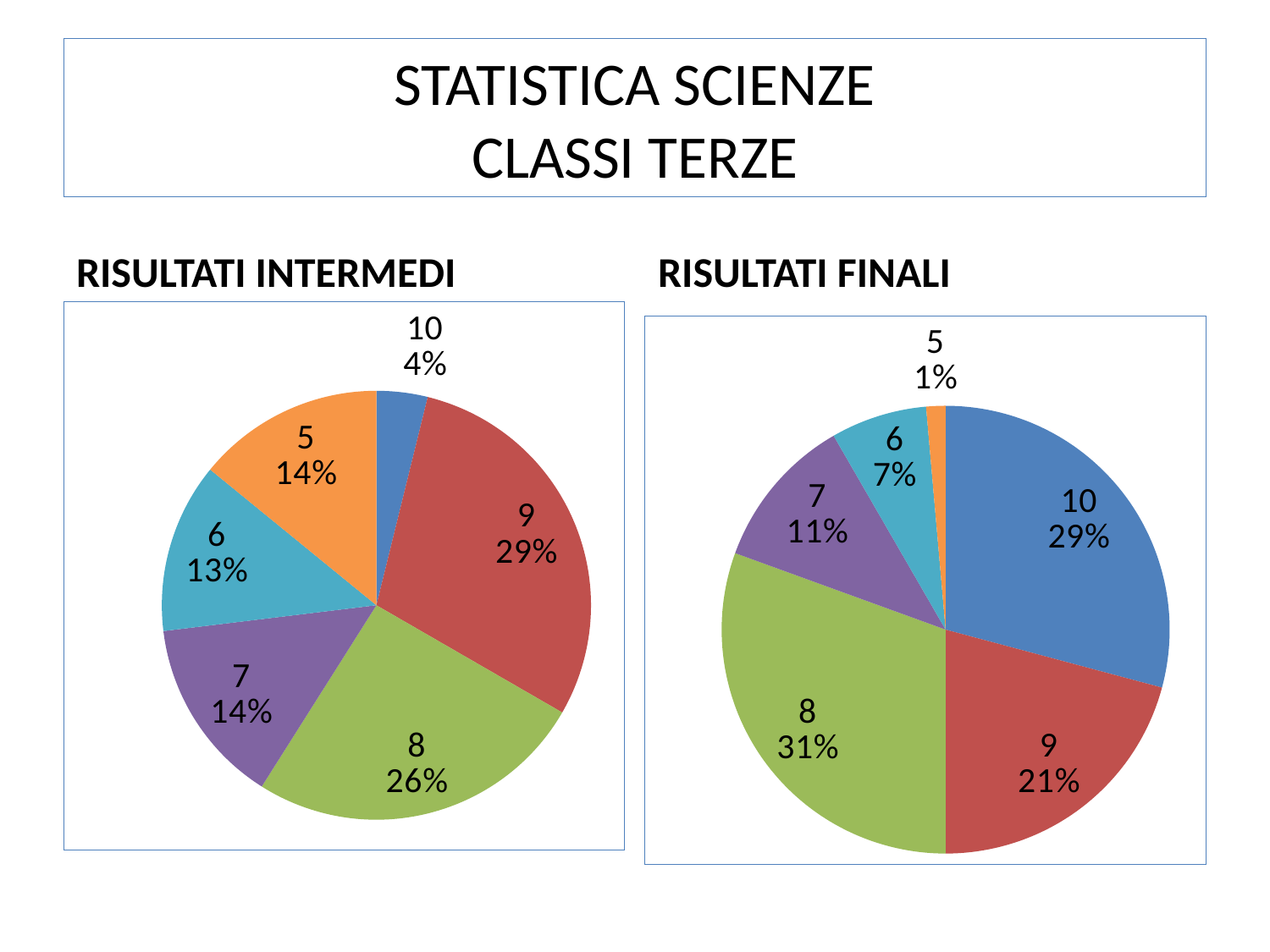

# STATISTICA SCIENZE CLASSI TERZE
RISULTATI INTERMEDI
RISULTATI FINALI

### Chart

| Category | Cterze |
|---|---|
| 10 | 3.0 |
| 9 | 23.0 |
| 8 | 20.0 |
| 7 | 11.0 |
| 6 | 10.0 |
| 5 | 11.0 |

### Chart

| Category | C.terze |
|---|---|
| 10 | 21.0 |
| 9 | 15.0 |
| 8 | 22.0 |
| 7 | 8.0 |
| 6 | 5.0 |
| 5 | 1.0 |